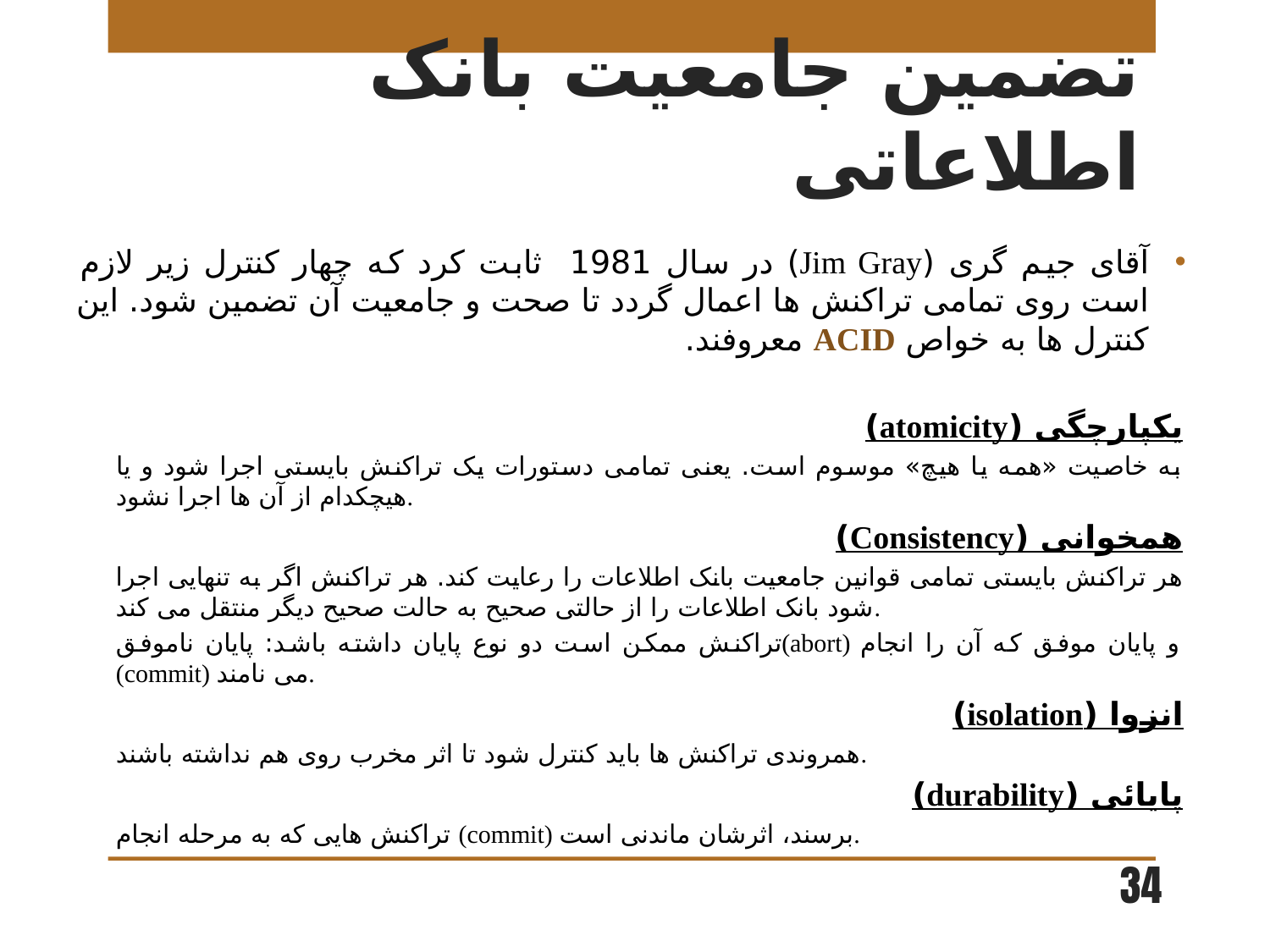

# تضمین جامعیت بانک اطلاعاتی
آقای جیم گری (Jim Gray) در سال 1981  ثابت کرد که چهار کنترل زیر لازم است روی تمامی تراکنش ها اعمال گردد تا صحت و جامعیت آن تضمین شود. این کنترل ها به خواص ACID معروفند.
یکپارچگی (atomicity)
به خاصیت «همه یا هیچ» موسوم است. یعنی تمامی دستورات یک تراکنش بایستی اجرا شود و یا هیچکدام از آن ها اجرا نشود.
همخوانی (Consistency)
هر تراکنش بایستی تمامی قوانین جامعیت بانک اطلاعات را رعایت کند. هر تراکنش اگر به تنهایی اجرا شود بانک اطلاعات را از حالتی صحیح به حالت صحیح دیگر منتقل می کند.
تراکنش ممکن است دو نوع پایان داشته باشد: پایان ناموفق(abort) و پایان موفق که آن را انجام (commit) می نامند.
انزوا (isolation)
همروندی تراکنش ها باید کنترل شود تا اثر مخرب روی هم نداشته باشند.
پایائی (durability)
تراکنش هایی که به مرحله انجام (commit) برسند، اثرشان ماندنی است.
34